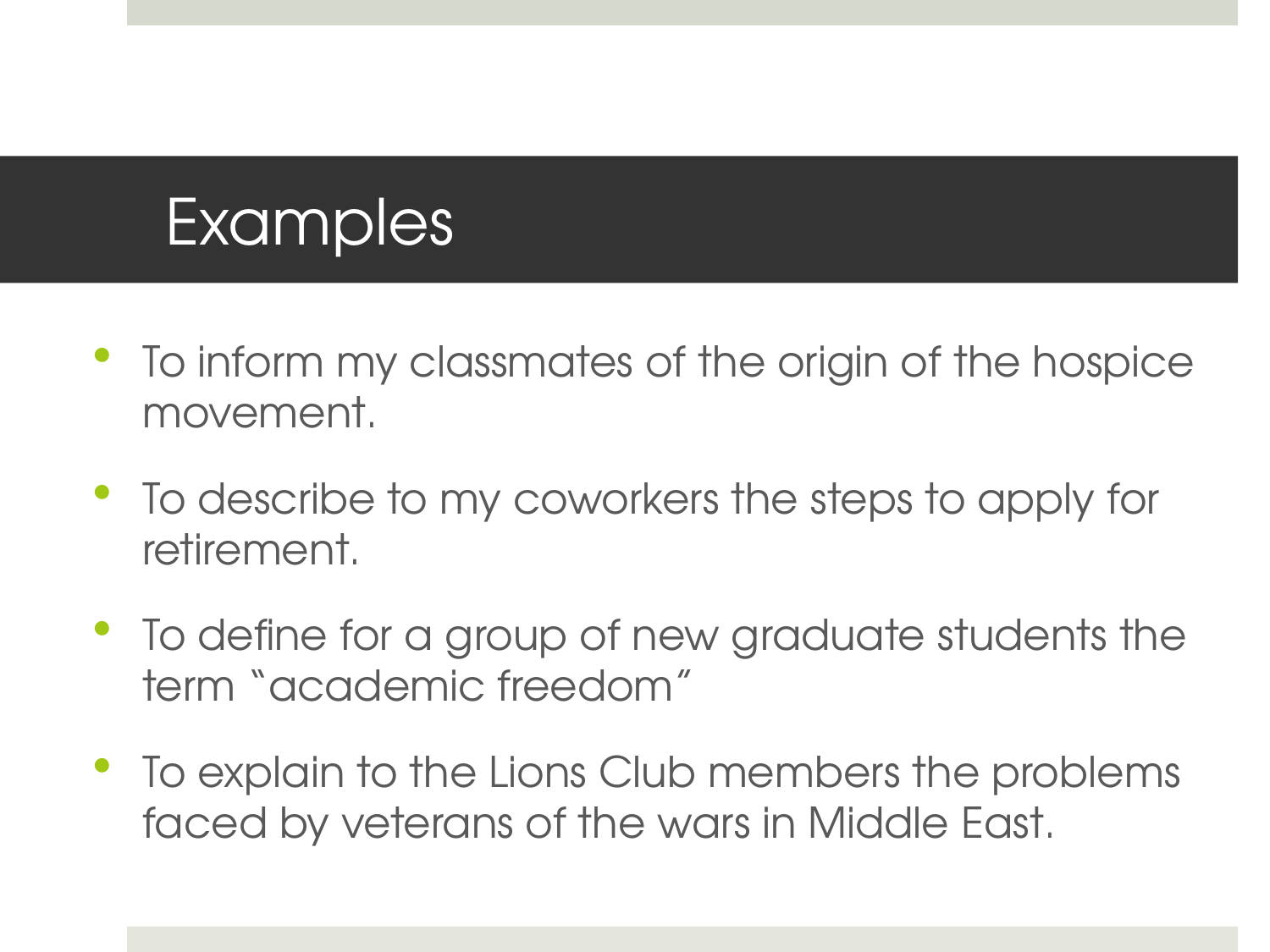

# Examples
To inform my classmates of the origin of the hospice movement.
To describe to my coworkers the steps to apply for retirement.
To define for a group of new graduate students the term “academic freedom”
To explain to the Lions Club members the problems faced by veterans of the wars in Middle East.